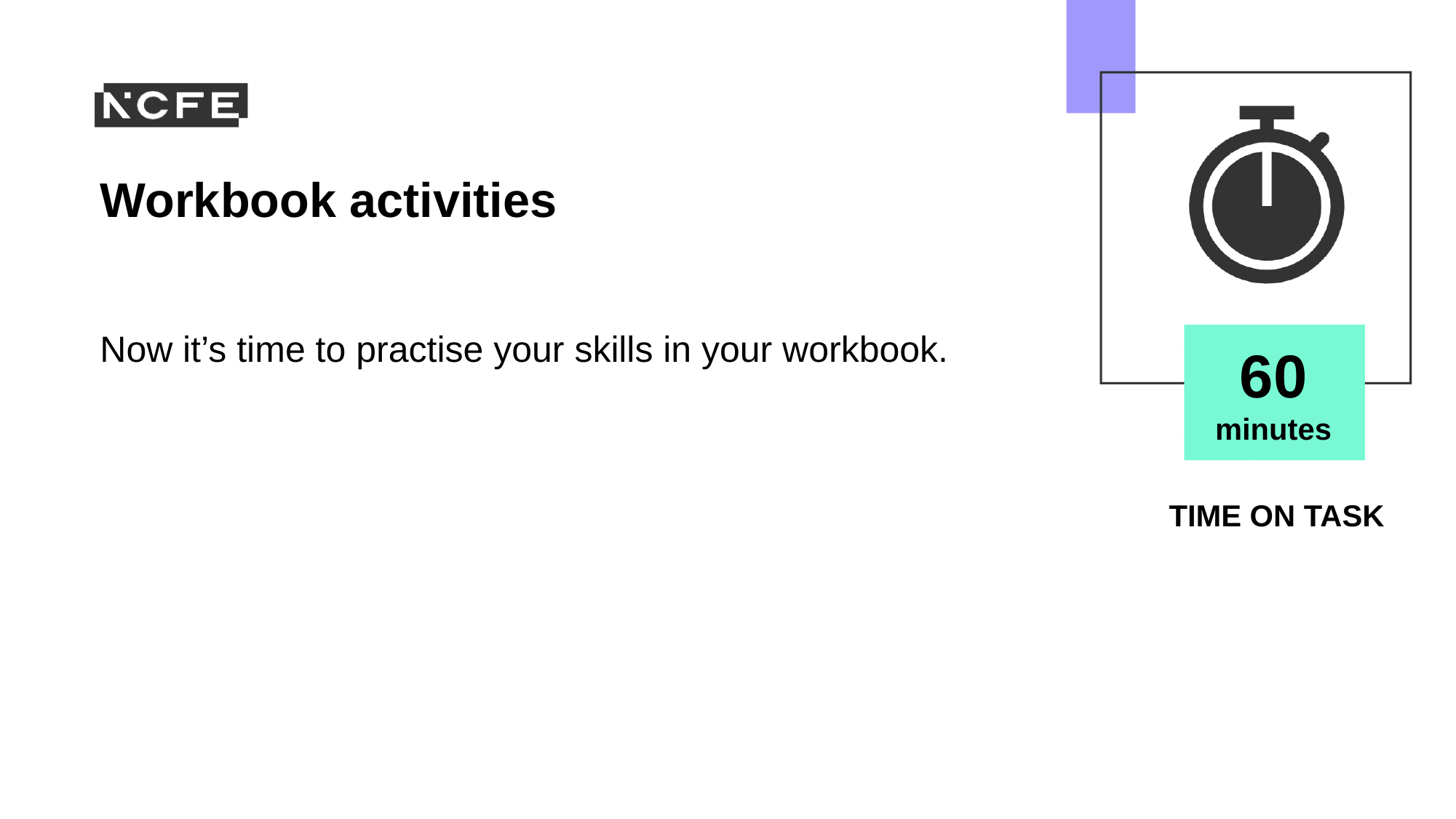

# Workbook activities
Now it’s time to practise your skills in your workbook.
60
minutes